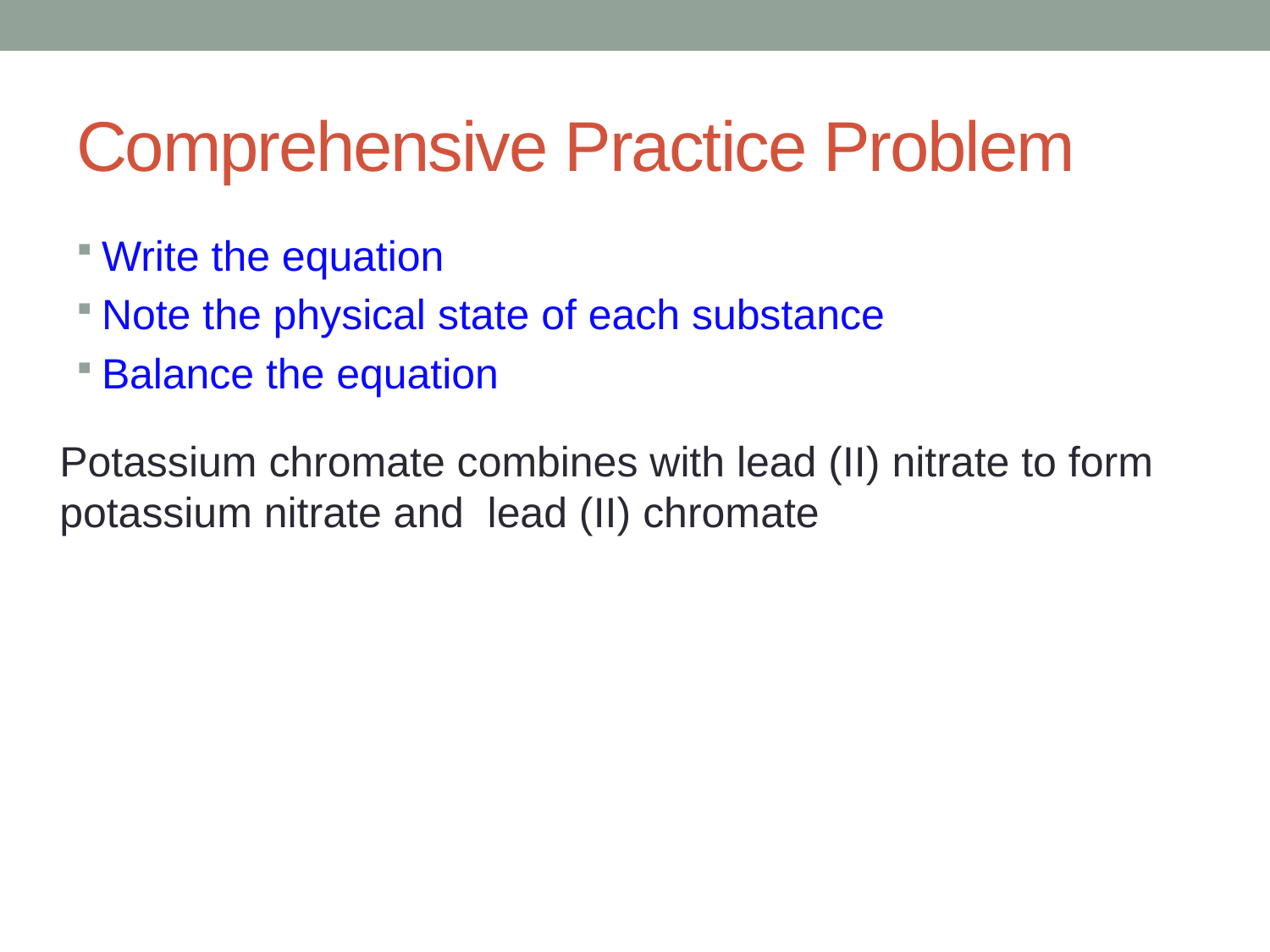

# Comprehensive Practice Problem
Write the equation
Note the physical state of each substance
Balance the equation
Potassium chromate combines with lead (II) nitrate to form potassium nitrate and  lead (II) chromate